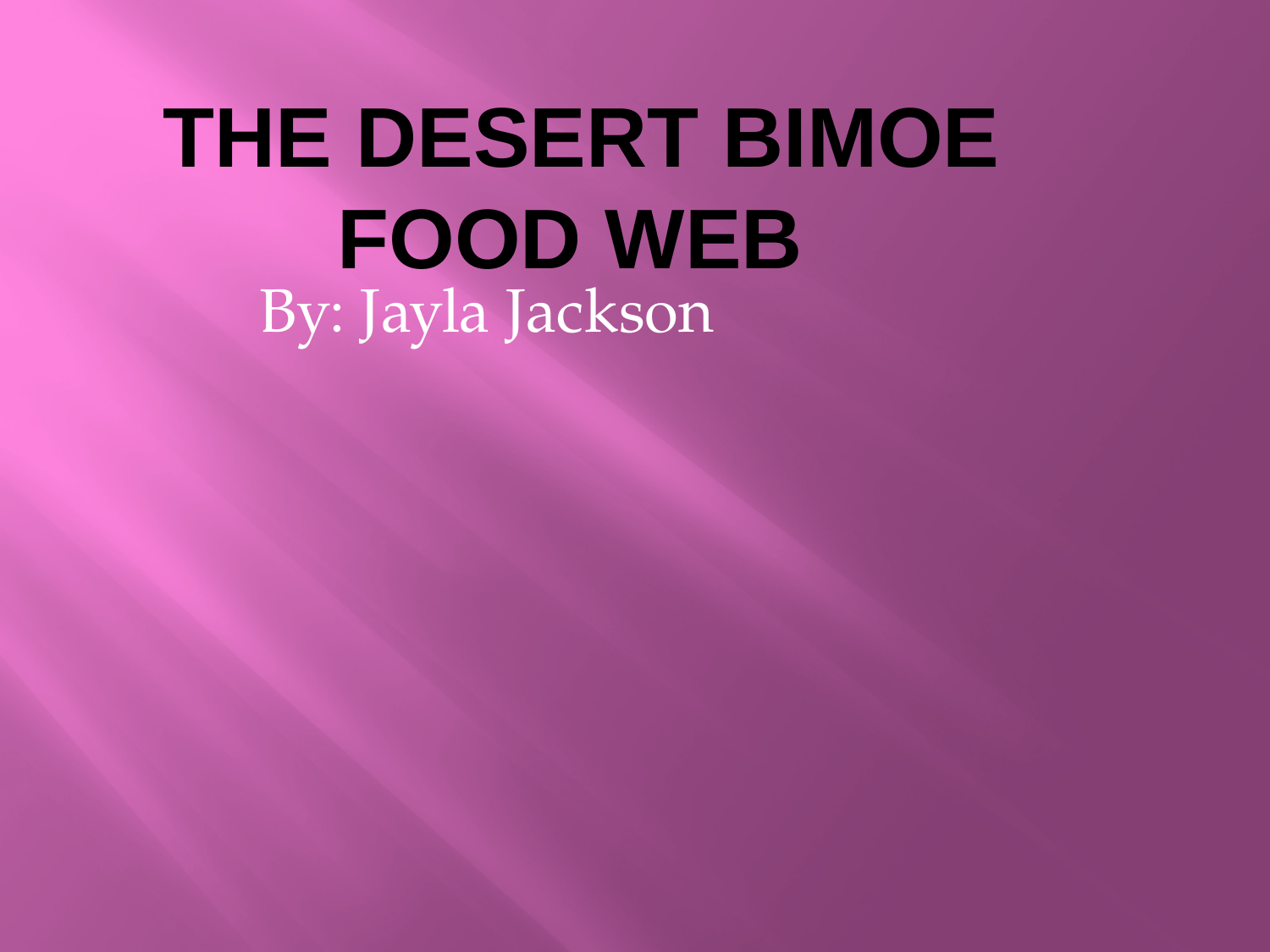

# THE DESERT BIMOE Food Web
By: Jayla Jackson